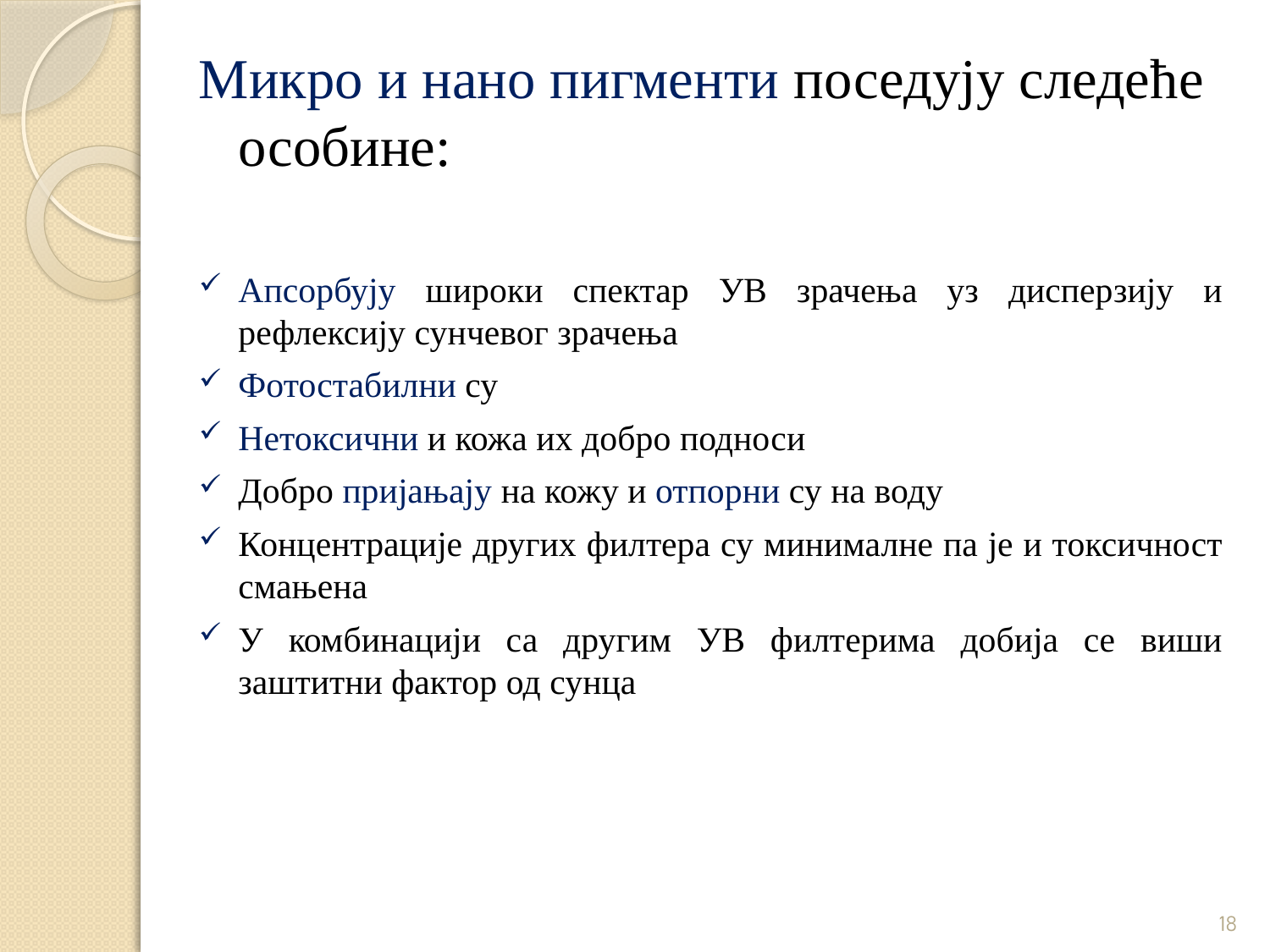

Микро и нано пигменти поседују следеће особине:

Апсорбују широки спектар УВ зрачења уз дисперзију и рефлексију сунчевог зрачења
Фотостабилни су
Нетоксични и кожа их добро подноси
Добро пријањају на кожу и отпорни су на воду
Концентрације других филтера су минималне па је и токсичност смањена
У комбинацији са другим УВ филтерима добија се виши заштитни фактор од сунца

18